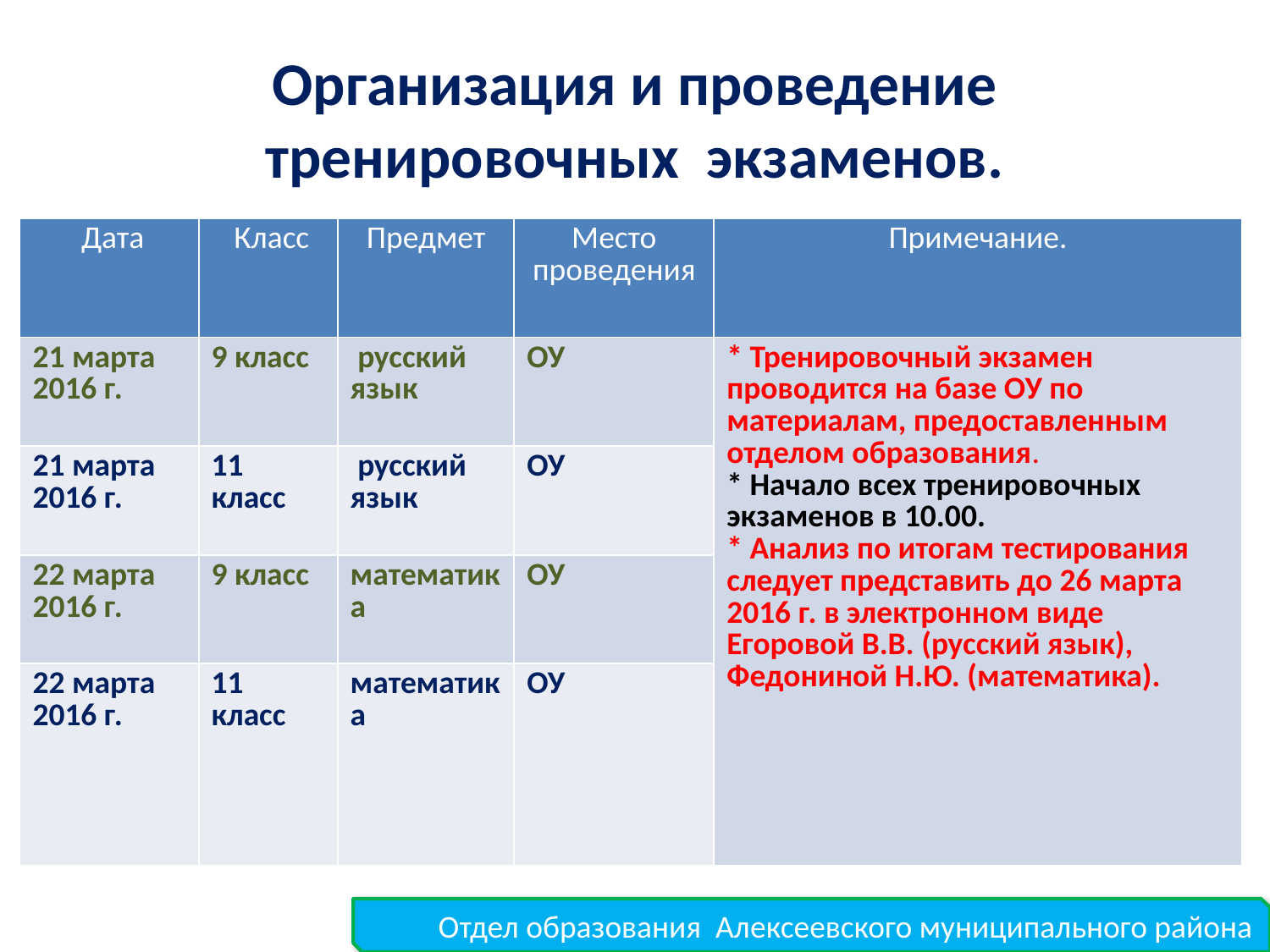

# Организация и проведение тренировочных  экзаменов.
| Дата | Класс | Предмет | Место проведения | Примечание. |
| --- | --- | --- | --- | --- |
| 21 марта 2016 г. | 9 класс | русский язык | ОУ | \* Тренировочный экзамен проводится на базе ОУ по материалам, предоставленным отделом образования. \* Начало всех тренировочных экзаменов в 10.00. \* Анализ по итогам тестирования следует представить до 26 марта 2016 г. в электронном виде Егоровой В.В. (русский язык), Федониной Н.Ю. (математика). |
| 21 марта 2016 г. | 11 класс | русский язык | ОУ |  |
| 22 марта 2016 г. | 9 класс | математика | ОУ |  |
| 22 марта 2016 г. | 11 класс | математика | ОУ |  |
Отдел образования  Алексеевского муниципального района